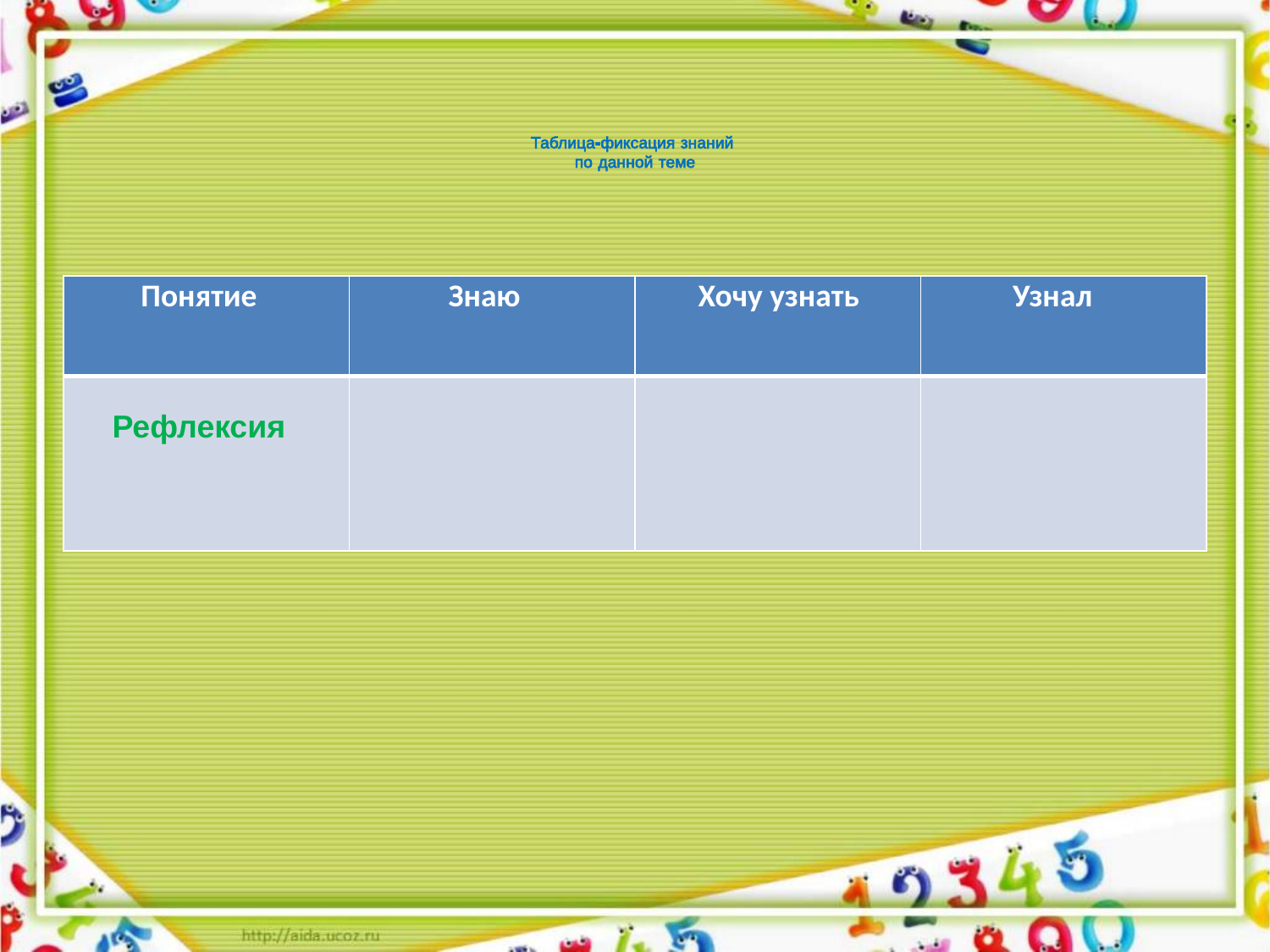

# Таблица-фиксация знаний по данной теме
| Понятие | Знаю | Хочу узнать | Узнал |
| --- | --- | --- | --- |
| Рефлексия |  |  |  |